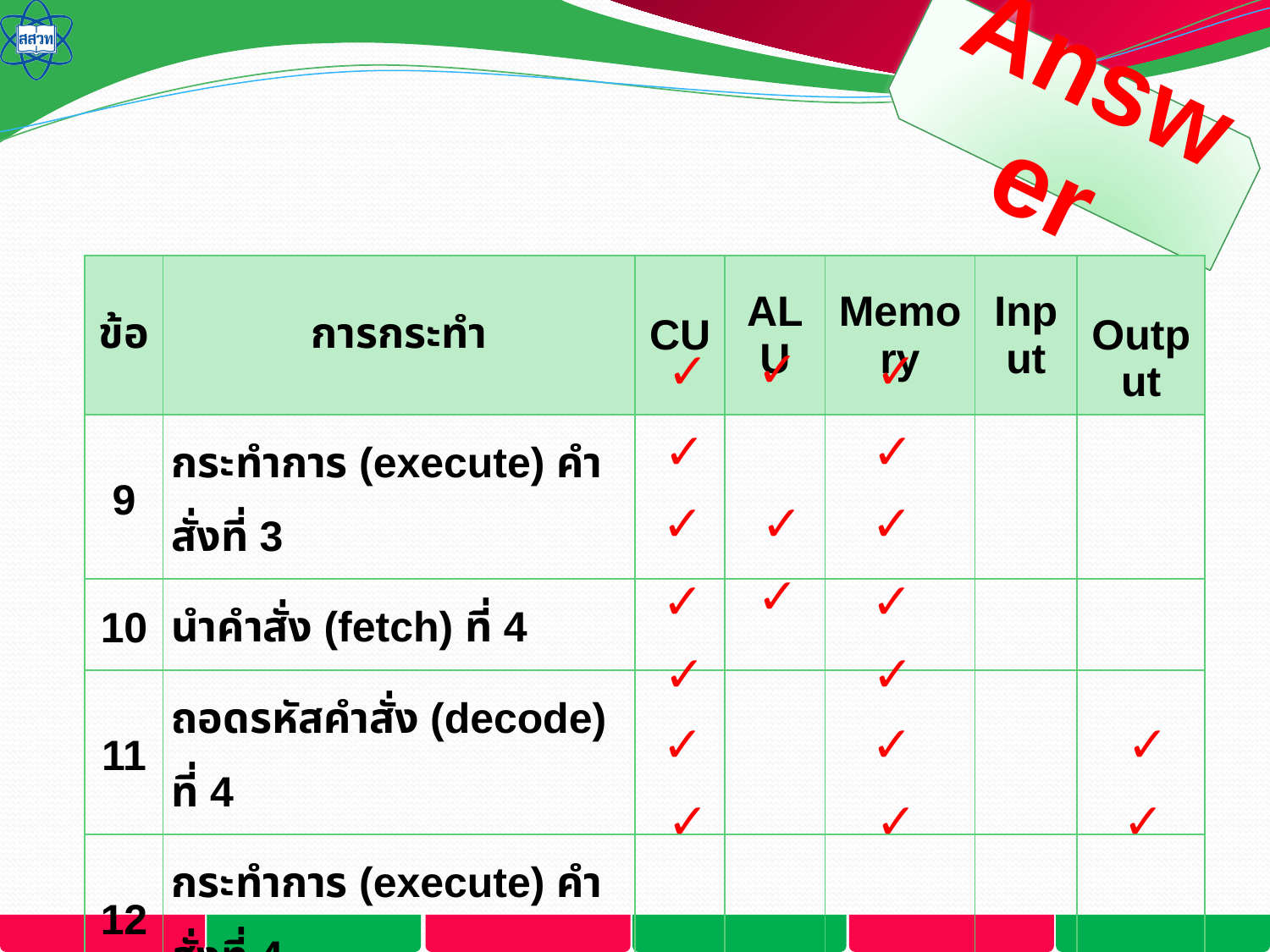

Answer
| ข้อ | การกระทำ | CU | ALU | Memory | Input | Output |
| --- | --- | --- | --- | --- | --- | --- |
| 9 | กระทำการ (execute) คำสั่งที่ 3 |  |  |  |  |  |
| 10 | นำคำสั่ง (fetch) ที่ 4 |  |  |  |  |  |
| 11 | ถอดรหัสคำสั่ง (decode) ที่ 4 |  |  |  |  |  |
| 12 | กระทำการ (execute) คำสั่งที่ 4 |  |  |  |  |  |
| 13 | นำคำสั่ง (fetch) ที่ 5 |  |  |  |  |  |
| 14 | ถอดรหัสคำสั่ง (decode) ที่ 4 5 |  |  |  |  |  |
| 15 | กระทำการ (execute) คำสั่งที่ 5 |  |  |  |  |  |
✓
✓
✓
✓
✓
✓
✓
✓
✓
✓
✓
✓
✓
✓
✓
✓
✓
✓
✓